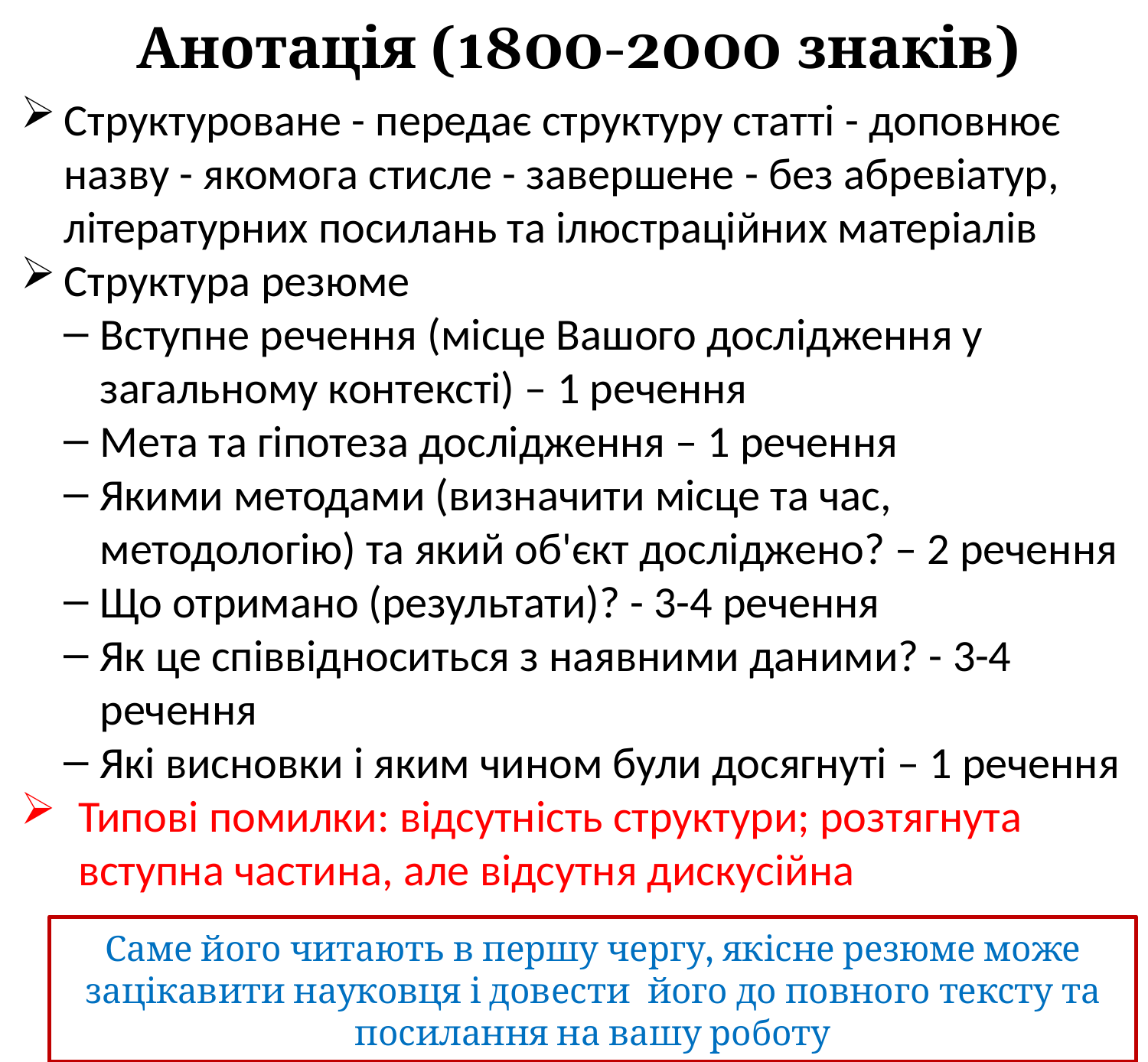

# Анотація (1800-2000 знаків)
Структуроване - передає структуру статті - доповнює назву - якомога стисле - завершене - без абревіатур, літературних посилань та ілюстраційних матеріалів
Структура резюме
Вступне речення (місце Вашого дослідження у загальному контексті) – 1 речення
Мета та гіпотеза дослідження – 1 речення
Якими методами (визначити місце та час, методологію) та який об'єкт досліджено? – 2 речення
Що отримано (результати)? - 3-4 речення
Як це співвідноситься з наявними даними? - 3-4 речення
Які висновки і яким чином були досягнуті – 1 речення
Типові помилки: відсутність структури; розтягнута вступна частина, але відсутня дискусійна
Саме його читають в першу чергу, якісне резюме може зацікавити науковця і довести  його до повного тексту та посилання на вашу роботу